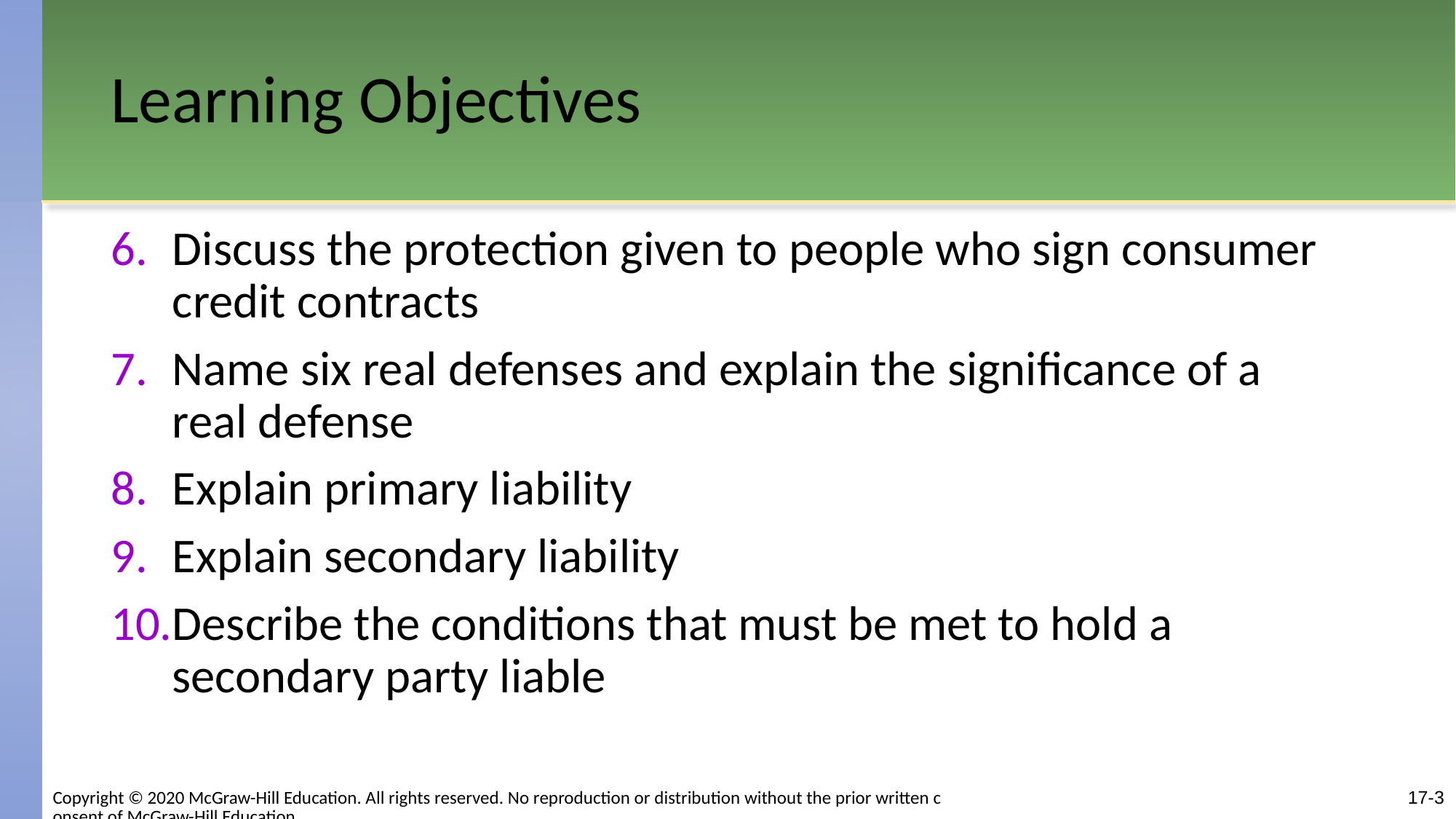

# Learning Objectives
Discuss the protection given to people who sign consumer credit contracts
Name six real defenses and explain the significance of a real defense
Explain primary liability
Explain secondary liability
Describe the conditions that must be met to hold a secondary party liable
17-3
Copyright © 2020 McGraw-Hill Education. All rights reserved. No reproduction or distribution without the prior written consent of McGraw-Hill Education.